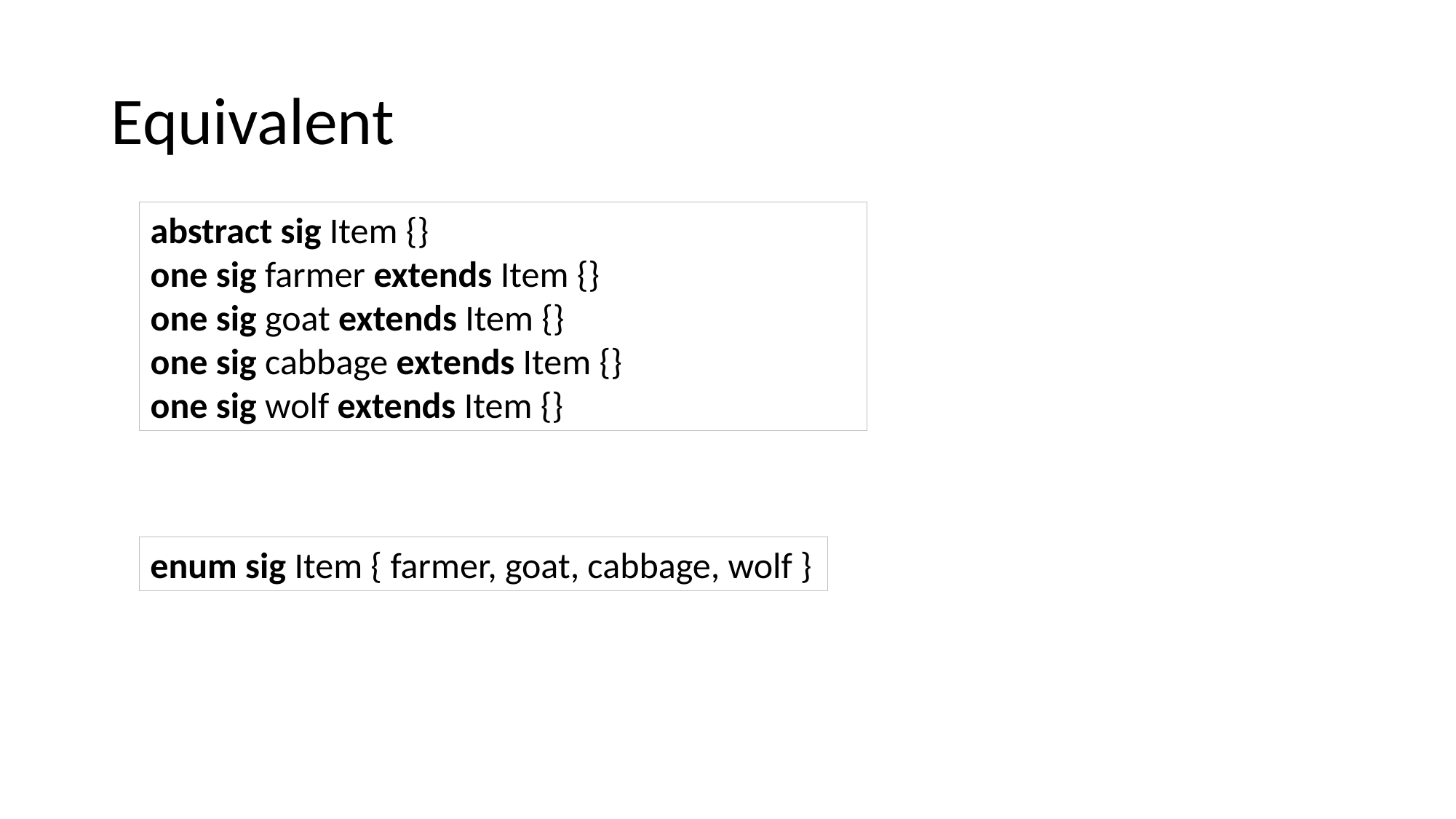

# Equivalent
abstract sig Item {}
one sig farmer extends Item {}
one sig goat extends Item {}
one sig cabbage extends Item {}
one sig wolf extends Item {}
enum sig Item { farmer, goat, cabbage, wolf }